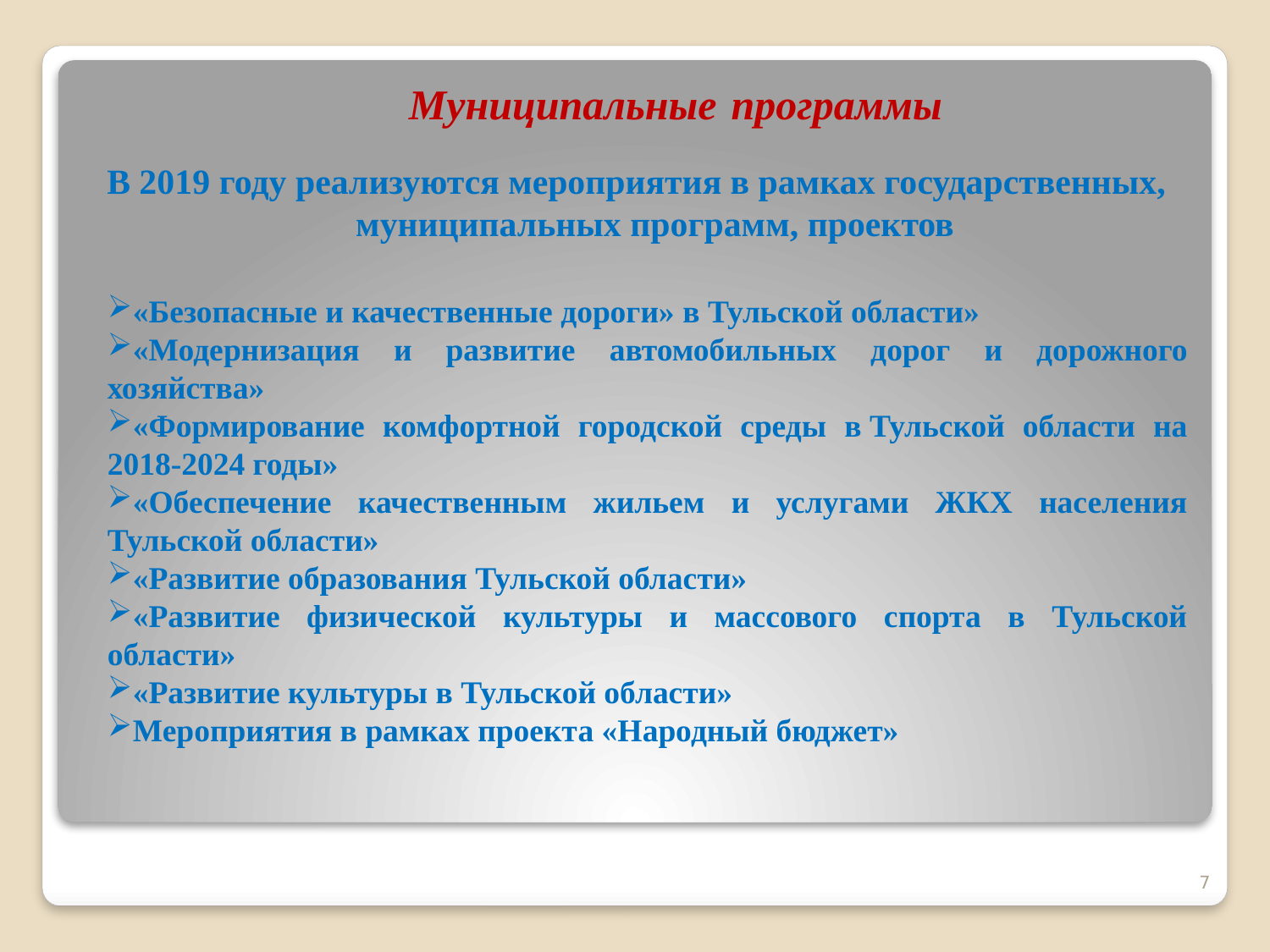

# Муниципальные программы
В 2019 году реализуются мероприятия в рамках государственных, муниципальных программ, проектов

«Безопасные и качественные дороги» в Тульской области»
«Модернизация и развитие автомобильных дорог и дорожного хозяйства»
«Формирование комфортной городской среды в Тульской области на 2018-2024 годы»
«Обеспечение качественным жильем и услугами ЖКХ населения Тульской области»
«Развитие образования Тульской области»
«Развитие физической культуры и массового спорта в Тульской области»
«Развитие культуры в Тульской области»
Мероприятия в рамках проекта «Народный бюджет»

7